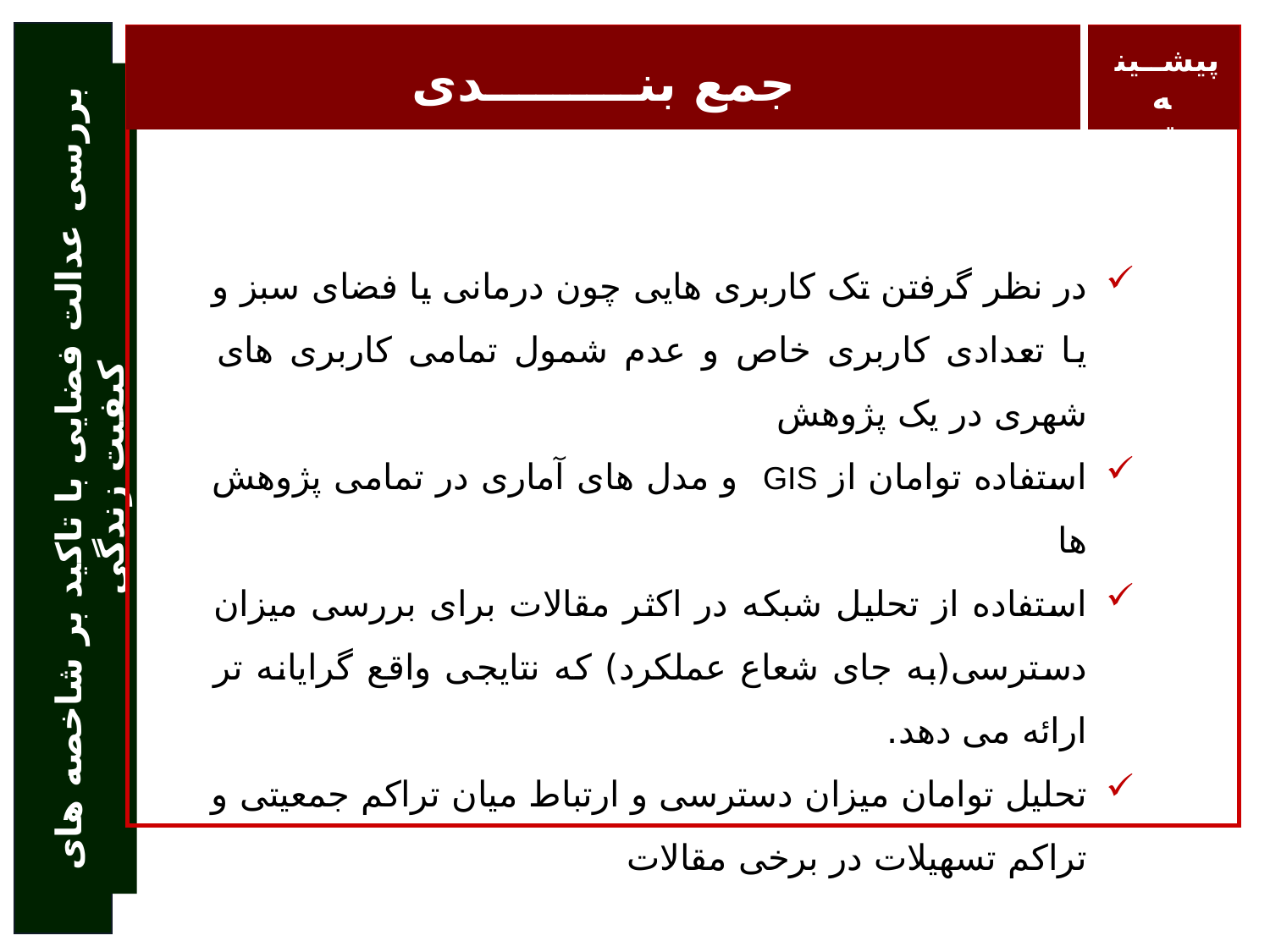

بررسی عدالت فضایی با تاکید بر شاخصه های کیفیت زندگی

پیشــینه
تحقیق
جمع بنـــــــــدی
در نظر گرفتن تک کاربری هایی چون درمانی یا فضای سبز و یا تعدادی کاربری خاص و عدم شمول تمامی کاربری های شهری در یک پژوهش
استفاده توامان از GIS  و مدل های آماری در تمامی پژوهش ها
استفاده از تحلیل شبکه در اکثر مقالات برای بررسی میزان دسترسی(به جای شعاع عملکرد) که نتایجی واقع گرایانه تر ارائه می دهد.
تحلیل توامان میزان دسترسی و ارتباط میان تراکم جمعیتی و تراکم تسهیلات در برخی مقالات